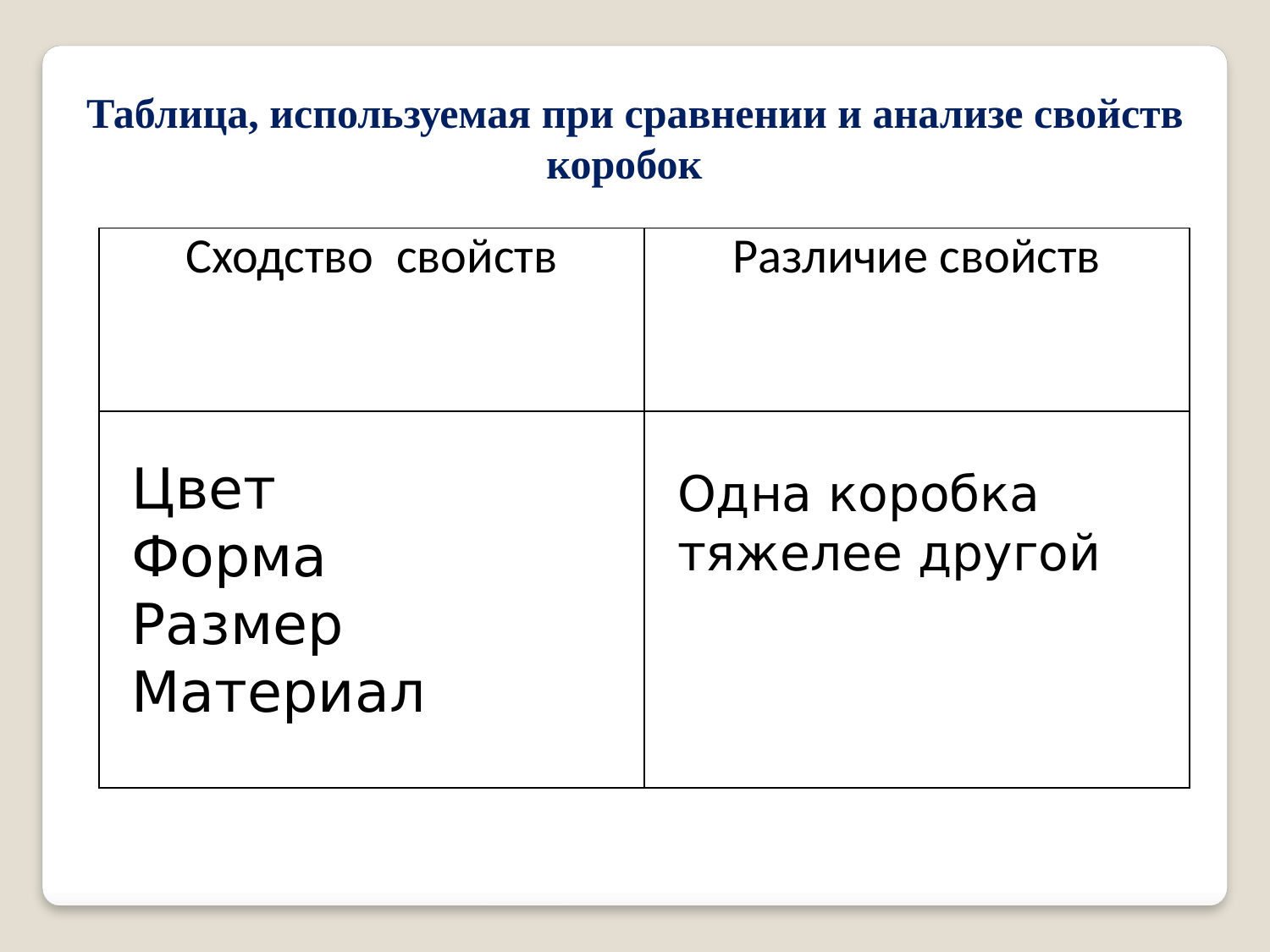

Таблица, используемая при сравнении и анализе свойств коробок
| Сходство свойств | Различие свойств |
| --- | --- |
|  |  |
Цвет
Форма
Размер
Материал
Одна коробка тяжелее другой